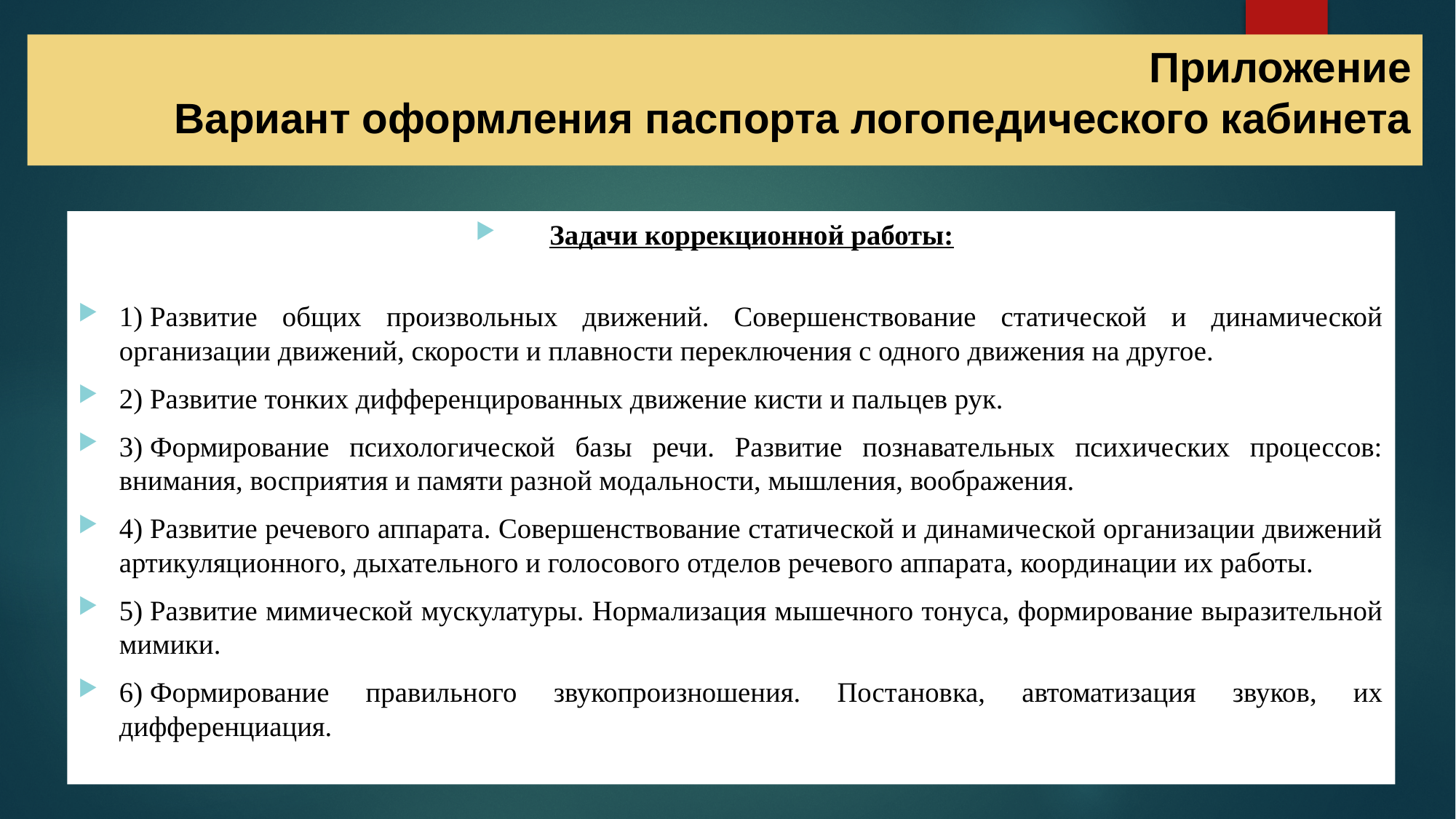

# Приложение Вариант оформления паспорта логопедического кабинета
Задачи коррекционной работы:
1) Развитие общих произвольных движений. Совершенствование статической и динамической организации движений, скорости и плавности переключения с одного движения на другое.
2) Развитие тонких дифференцированных движение кисти и пальцев рук.
3) Формирование психологической базы речи. Развитие познавательных психических процессов: внимания, восприятия и памяти разной модальности, мышления, воображения.
4) Развитие речевого аппарата. Совершенствование статической и динамической организации движений артикуляционного, дыхательного и голосового отделов речевого аппарата, координации их работы.
5) Развитие мимической мускулатуры. Нормализация мышечного тонуса, формирование выразительной мимики.
6) Формирование правильного звукопроизношения. Постановка, автоматизация звуков, их дифференциация.